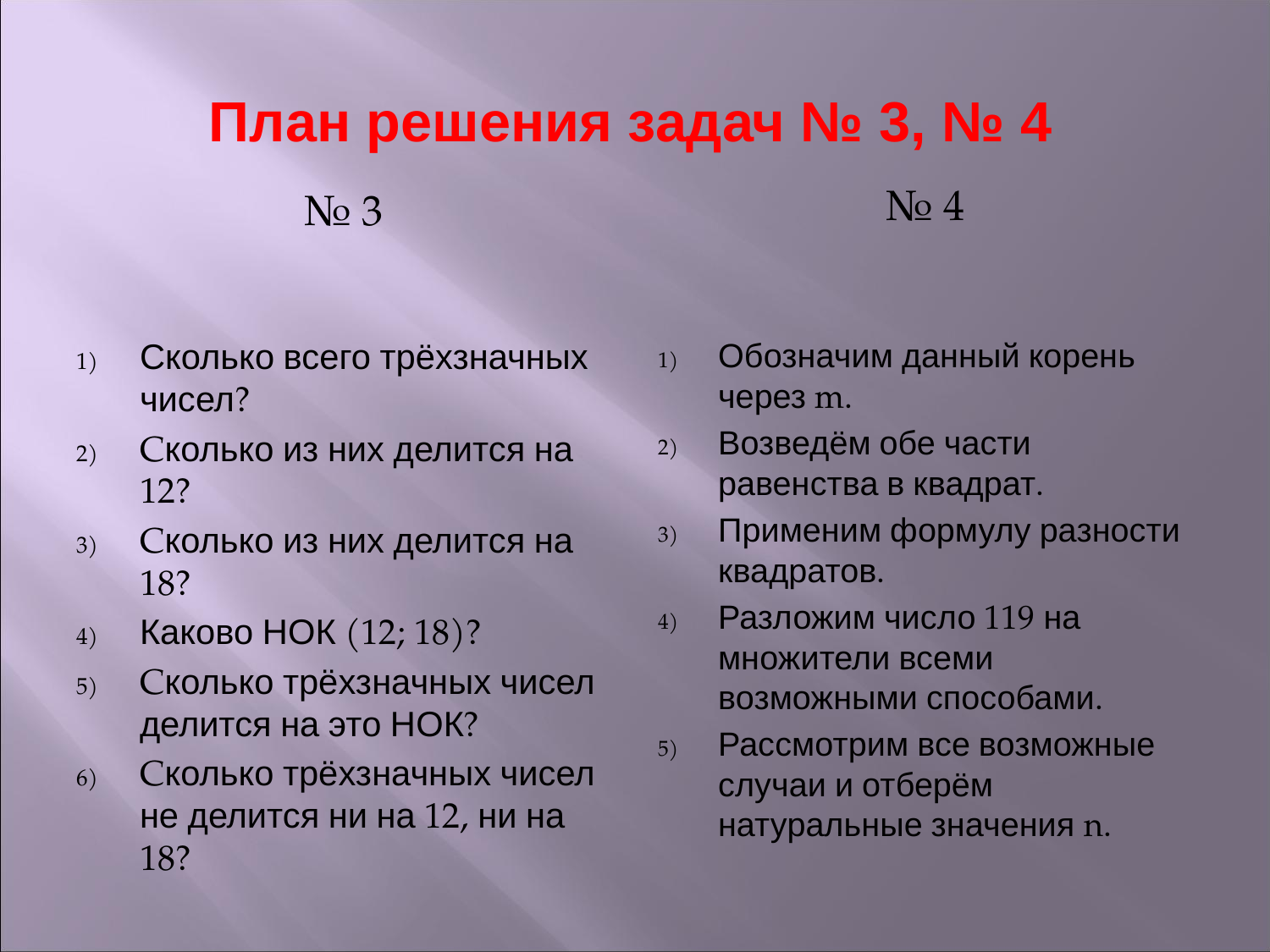

# План решения задач № 3, № 4
№ 4
№ 3
Сколько всего трёхзначных чисел?
Cколько из них делится на 12?
Cколько из них делится на 18?
Каково НОК (12; 18)?
Cколько трёхзначных чисел делится на это НОК?
Cколько трёхзначных чисел не делится ни на 12, ни на 18?
Обозначим данный корень через m.
Возведём обе части равенства в квадрат.
Применим формулу разности квадратов.
Разложим число 119 на множители всеми возможными способами.
Рассмотрим все возможные случаи и отберём натуральные значения n.